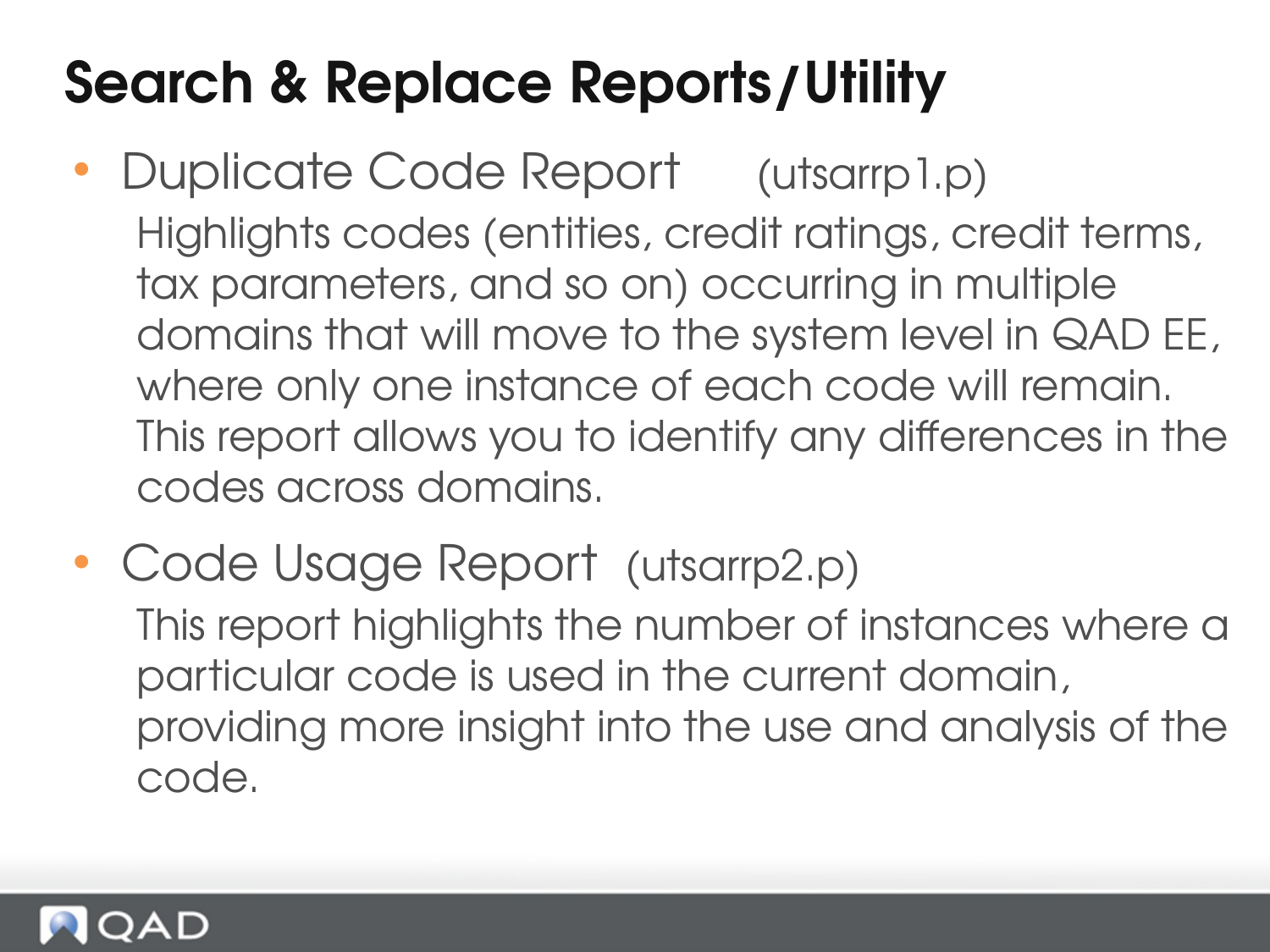

Search & Replace Reports/Utility
Duplicate Code Report 	(utsarrp1.p)
Highlights codes (entities, credit ratings, credit terms, tax parameters, and so on) occurring in multiple domains that will move to the system level in QAD EE, where only one instance of each code will remain. This report allows you to identify any differences in the codes across domains.
Code Usage Report  (utsarrp2.p)
This report highlights the number of instances where a particular code is used in the current domain, providing more insight into the use and analysis of the code.